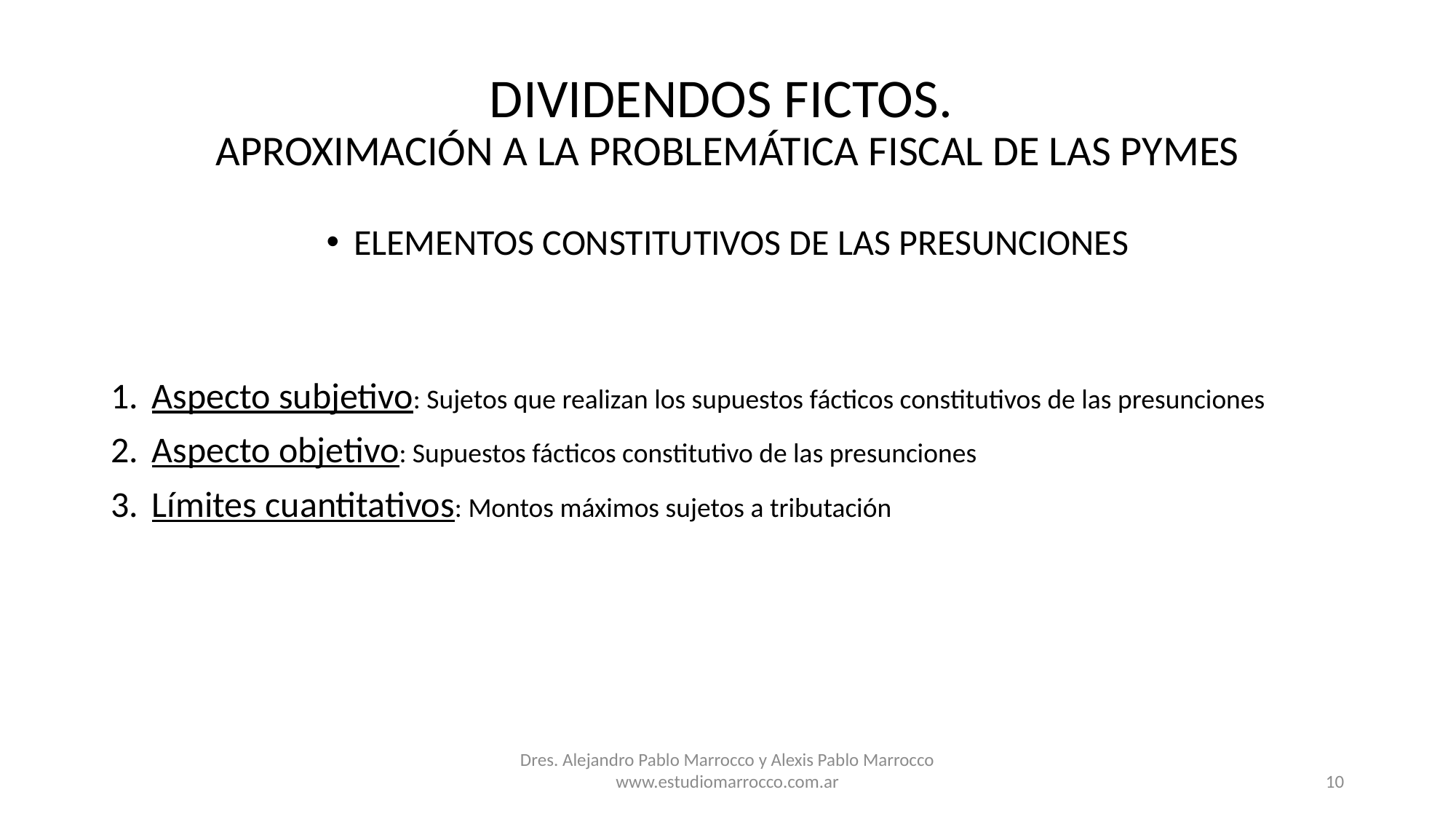

# DIVIDENDOS FICTOS. APROXIMACIÓN A LA PROBLEMÁTICA FISCAL DE LAS PYMES
ELEMENTOS CONSTITUTIVOS DE LAS PRESUNCIONES

Aspecto subjetivo: Sujetos que realizan los supuestos fácticos constitutivos de las presunciones
Aspecto objetivo: Supuestos fácticos constitutivo de las presunciones
Límites cuantitativos: Montos máximos sujetos a tributación

Dres. Alejandro Pablo Marrocco y Alexis Pablo Marrocco
www.estudiomarrocco.com.ar

10